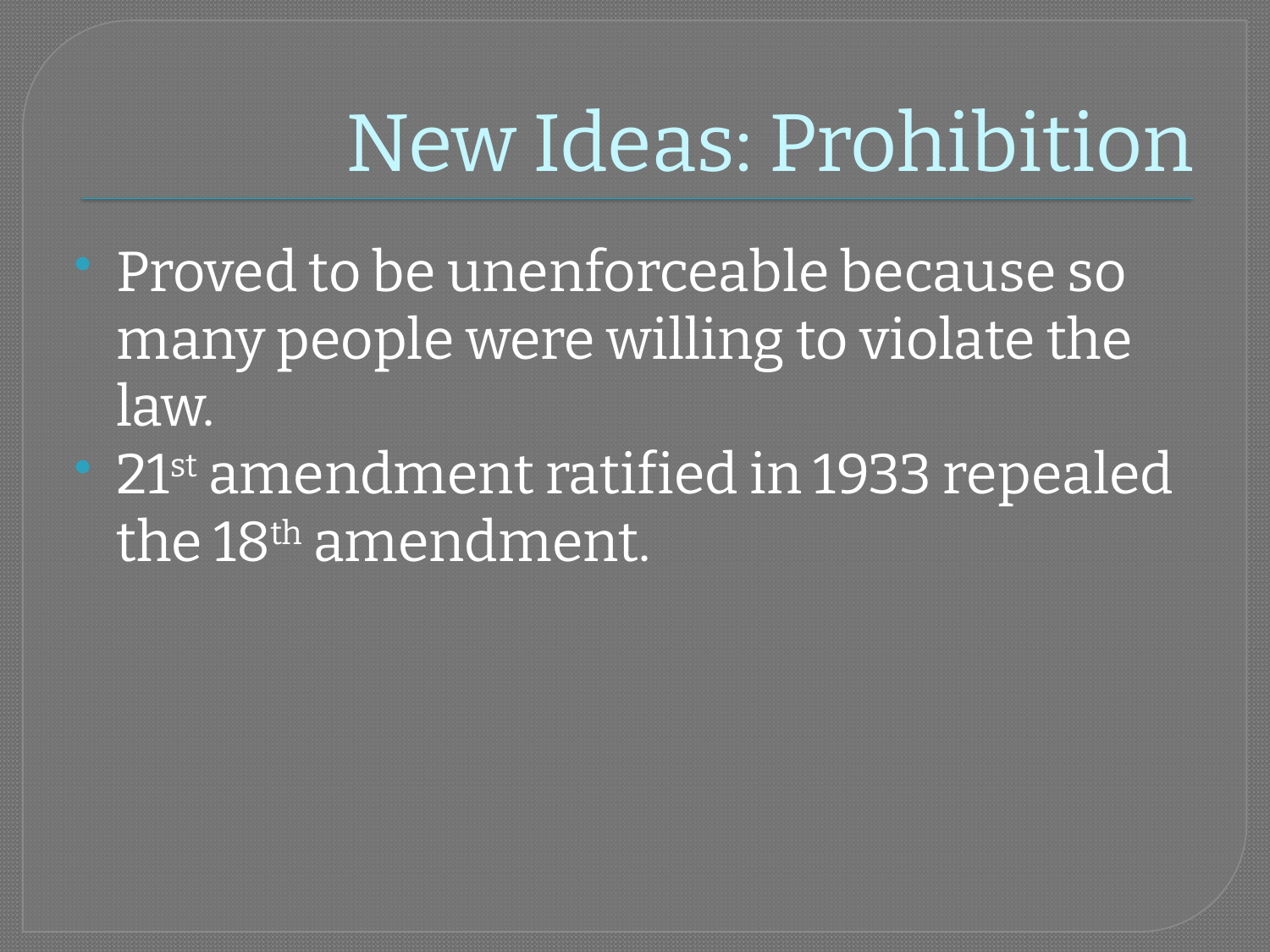

# New Ideas: Prohibition
Proved to be unenforceable because so many people were willing to violate the law.
21st amendment ratified in 1933 repealed the 18th amendment.